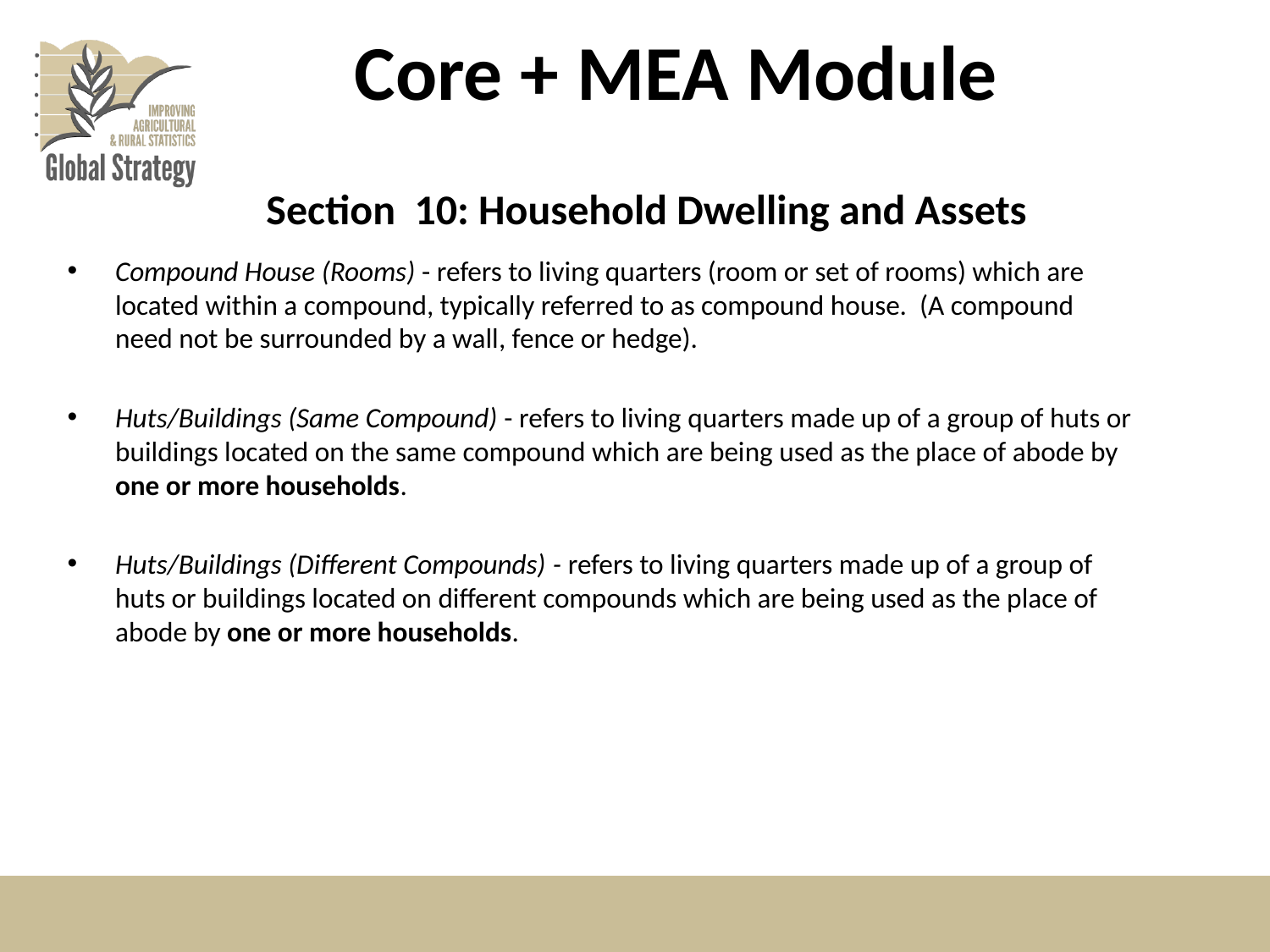

# Core + MEA Module
Section  10: Household Dwelling and Assets

Compound House (Rooms) - refers to living quarters (room or set of rooms) which are located within a compound, typically referred to as compound house.  (A compound need not be surrounded by a wall, fence or hedge).

Huts/Buildings (Same Compound) - refers to living quarters made up of a group of huts or buildings located on the same compound which are being used as the place of abode by one or more households.

Huts/Buildings (Different Compounds) - refers to living quarters made up of a group of huts or buildings located on different compounds which are being used as the place of abode by one or more households.